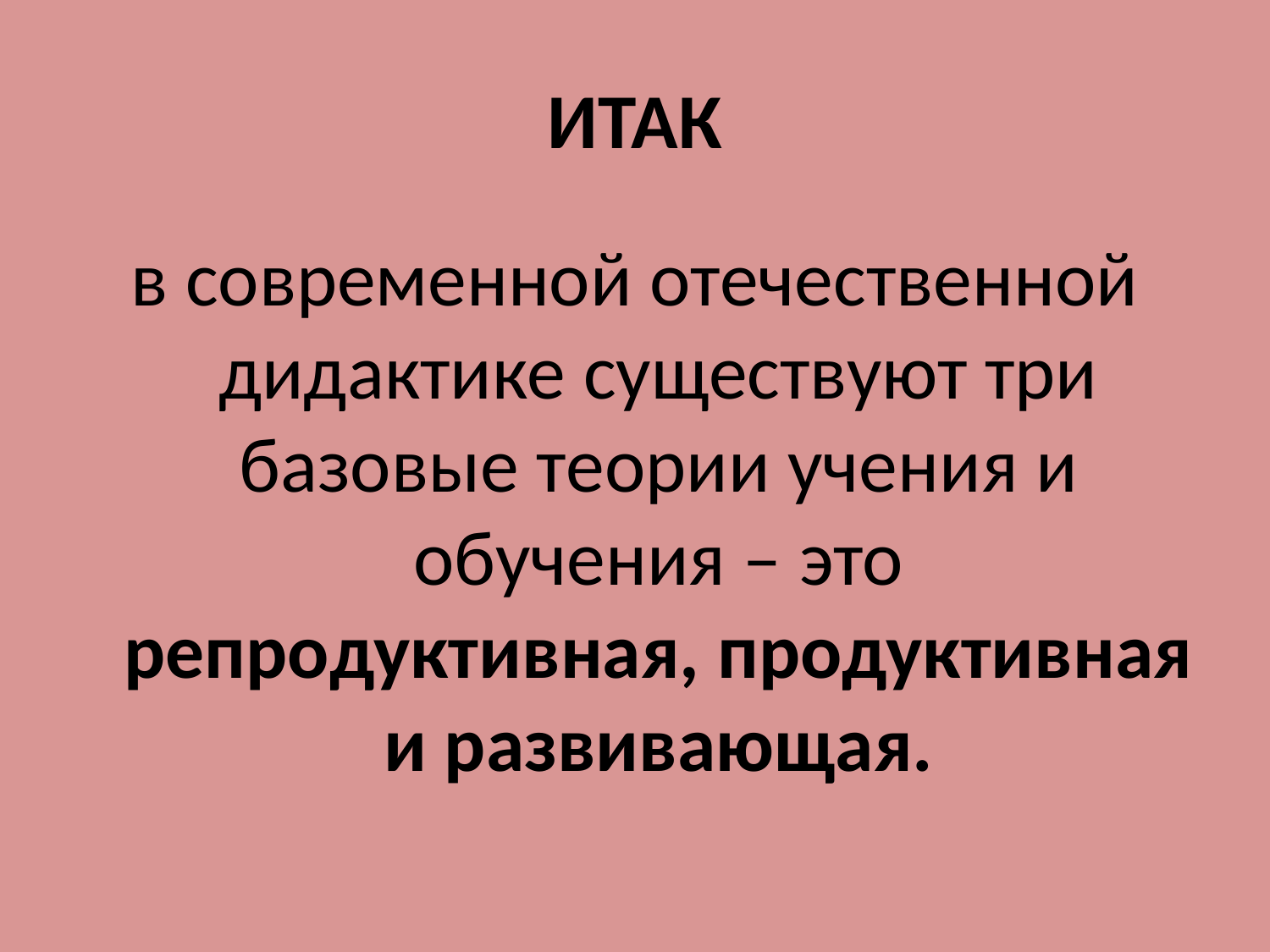

# ИТАК
в современной отечественной дидактике существуют три базовые теории учения и обучения – это репродуктивная, продуктивная и развивающая.